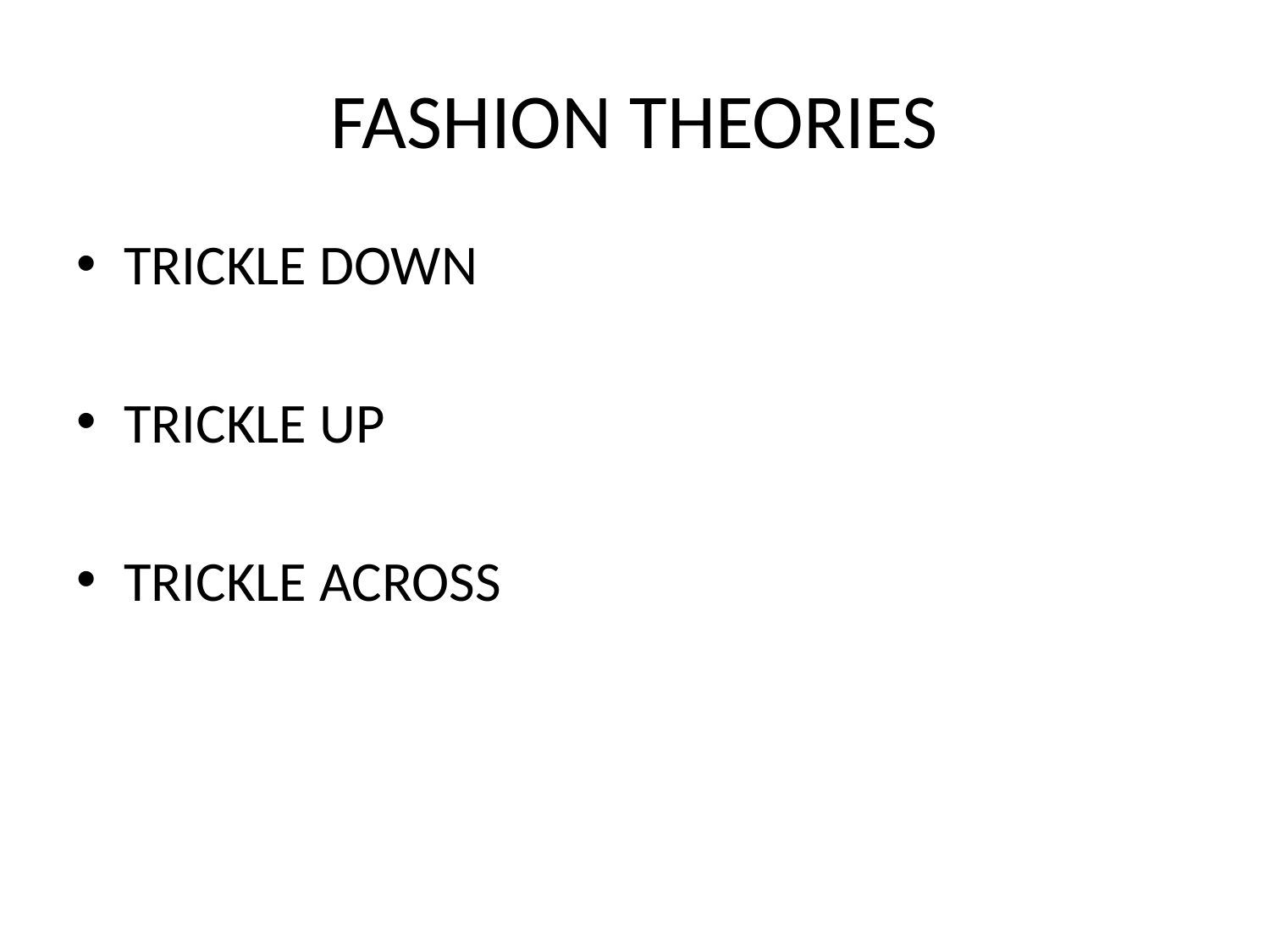

# FASHION THEORIES
TRICKLE DOWN

TRICKLE UP

TRICKLE ACROSS